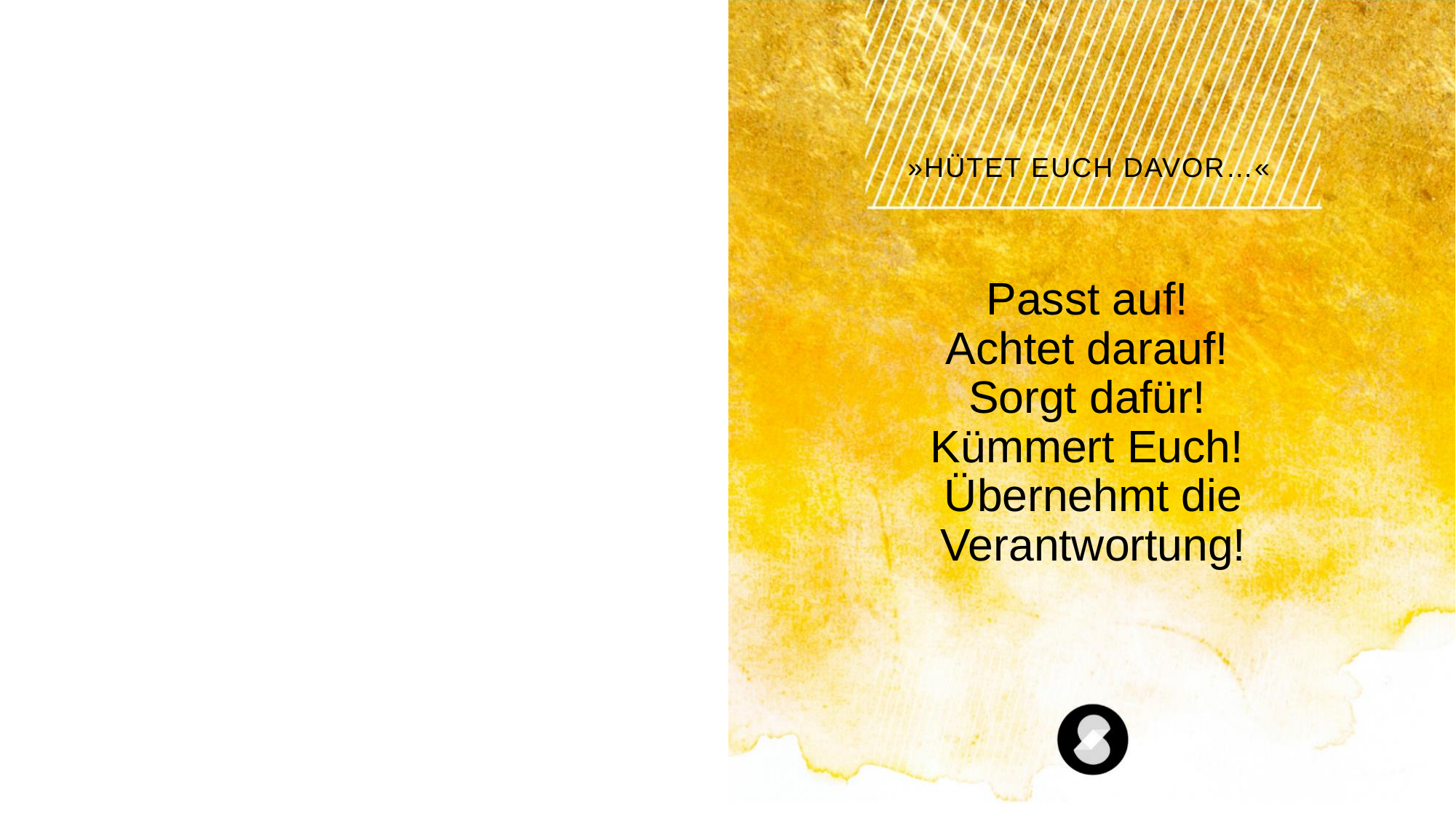

»Hütet euch davor…«
Passt auf!
Achtet darauf!
Sorgt dafür!
Kümmert Euch!
Übernehmt die Verantwortung!